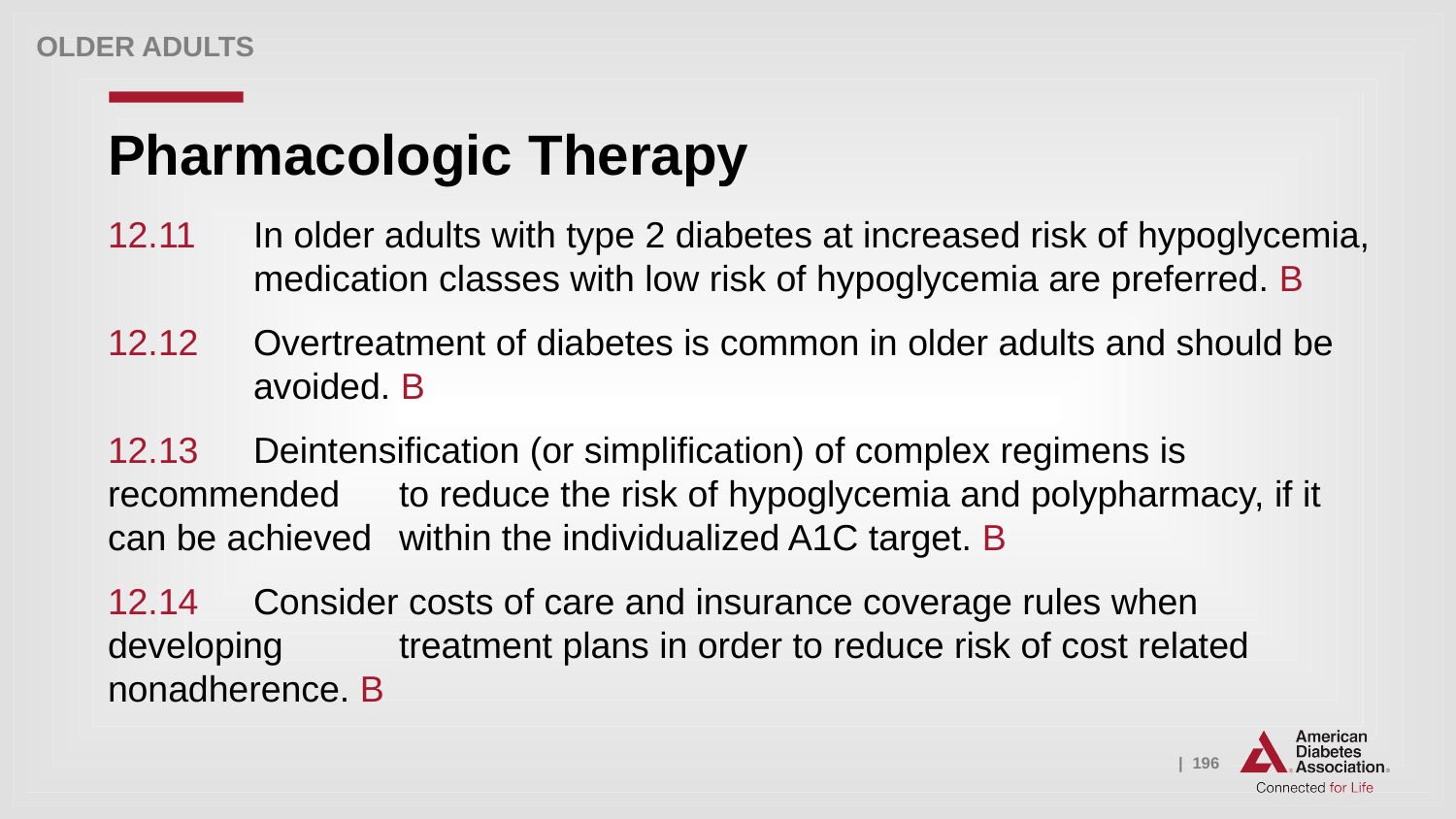

Older adults
# Pharmacologic Therapy
12.11 	In older adults with type 2 diabetes at increased risk of hypoglycemia, 	medication classes with low risk of hypoglycemia are preferred. B
12.12 	Overtreatment of diabetes is common in older adults and should be 	avoided. B
12.13 	Deintensification (or simplification) of complex regimens is recommended 	to reduce the risk of hypoglycemia and polypharmacy, if it can be achieved 	within the individualized A1C target. B
12.14 	Consider costs of care and insurance coverage rules when developing 	treatment plans in order to reduce risk of cost related nonadherence. B